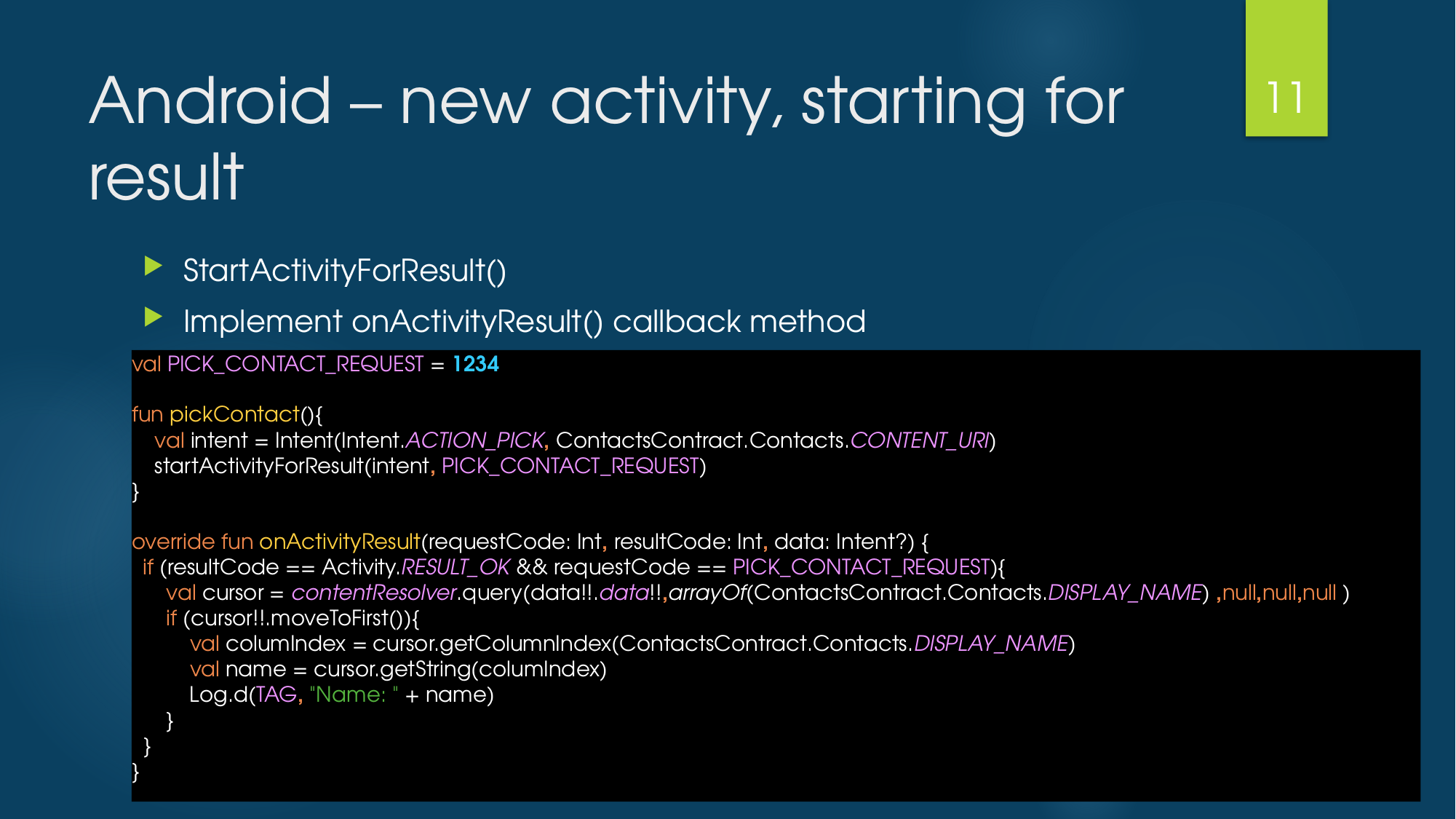

11
# Android – new activity, starting for result
StartActivityForResult()
Implement onActivityResult() callback method

val PICK_CONTACT_REQUEST = 1234
fun pickContact(){
    val intent = Intent(Intent.ACTION_PICK, ContactsContract.Contacts.CONTENT_URI)
    startActivityForResult(intent, PICK_CONTACT_REQUEST)
}
override fun onActivityResult(requestCode: Int, resultCode: Int, data: Intent?) {
  if (resultCode == Activity.RESULT_OK && requestCode == PICK_CONTACT_REQUEST){
      val cursor = contentResolver.query(data!!.data!!,arrayOf(ContactsContract.Contacts.DISPLAY_NAME) ,null,null,null )
      if (cursor!!.moveToFirst()){
          val columIndex = cursor.getColumnIndex(ContactsContract.Contacts.DISPLAY_NAME)
          val name = cursor.getString(columIndex)
          Log.d(TAG, "Name: " + name)
      }
  }
}